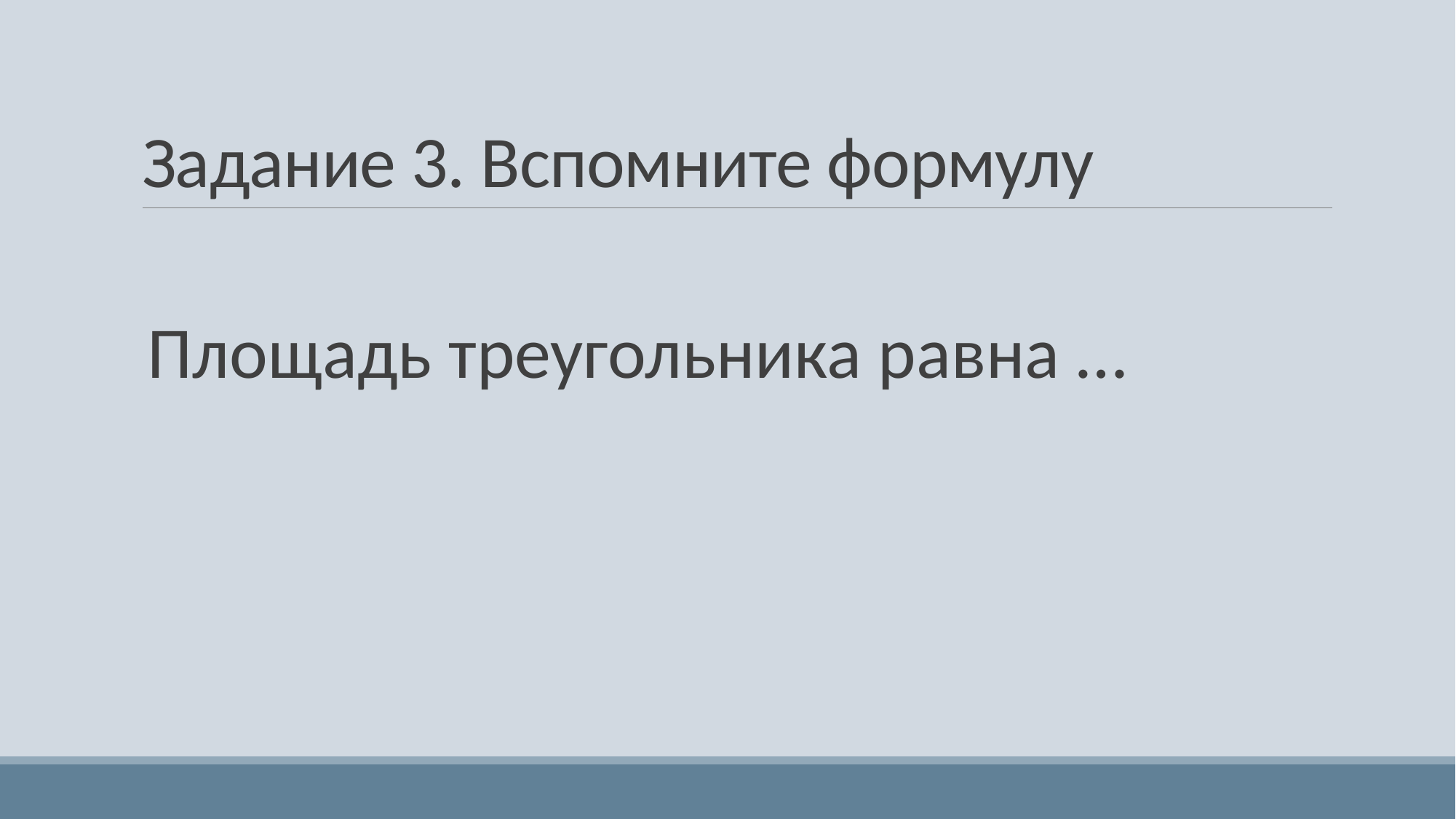

# Задание 3. Вспомните формулу
Площадь треугольника равна …